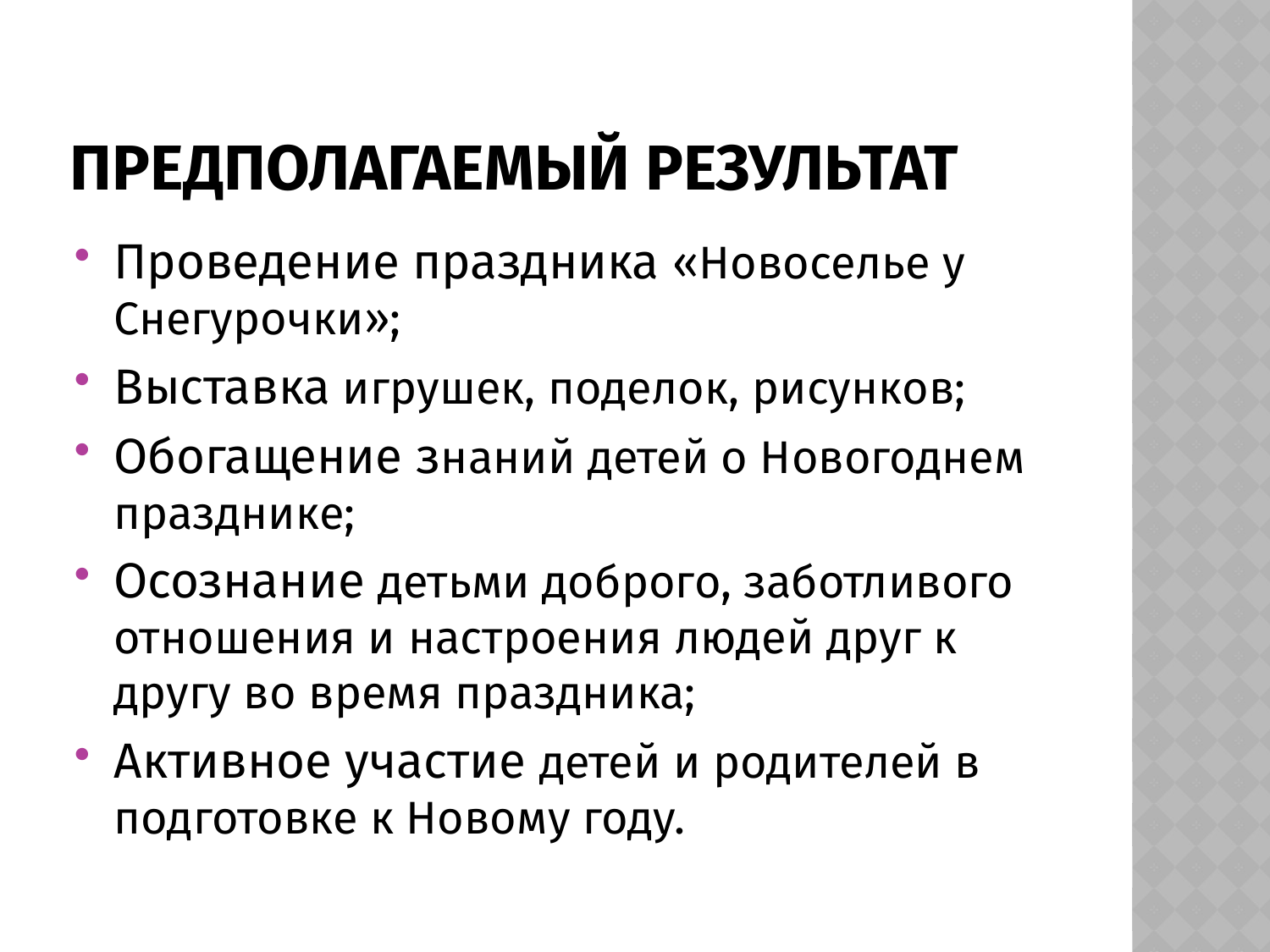

# Предполагаемый результат
Проведение праздника «Новоселье у Снегурочки»;
Выставка игрушек, поделок, рисунков;
Обогащение знаний детей о Новогоднем празднике;
Осознание детьми доброго, заботливого отношения и настроения людей друг к другу во время праздника;
Активное участие детей и родителей в подготовке к Новому году.